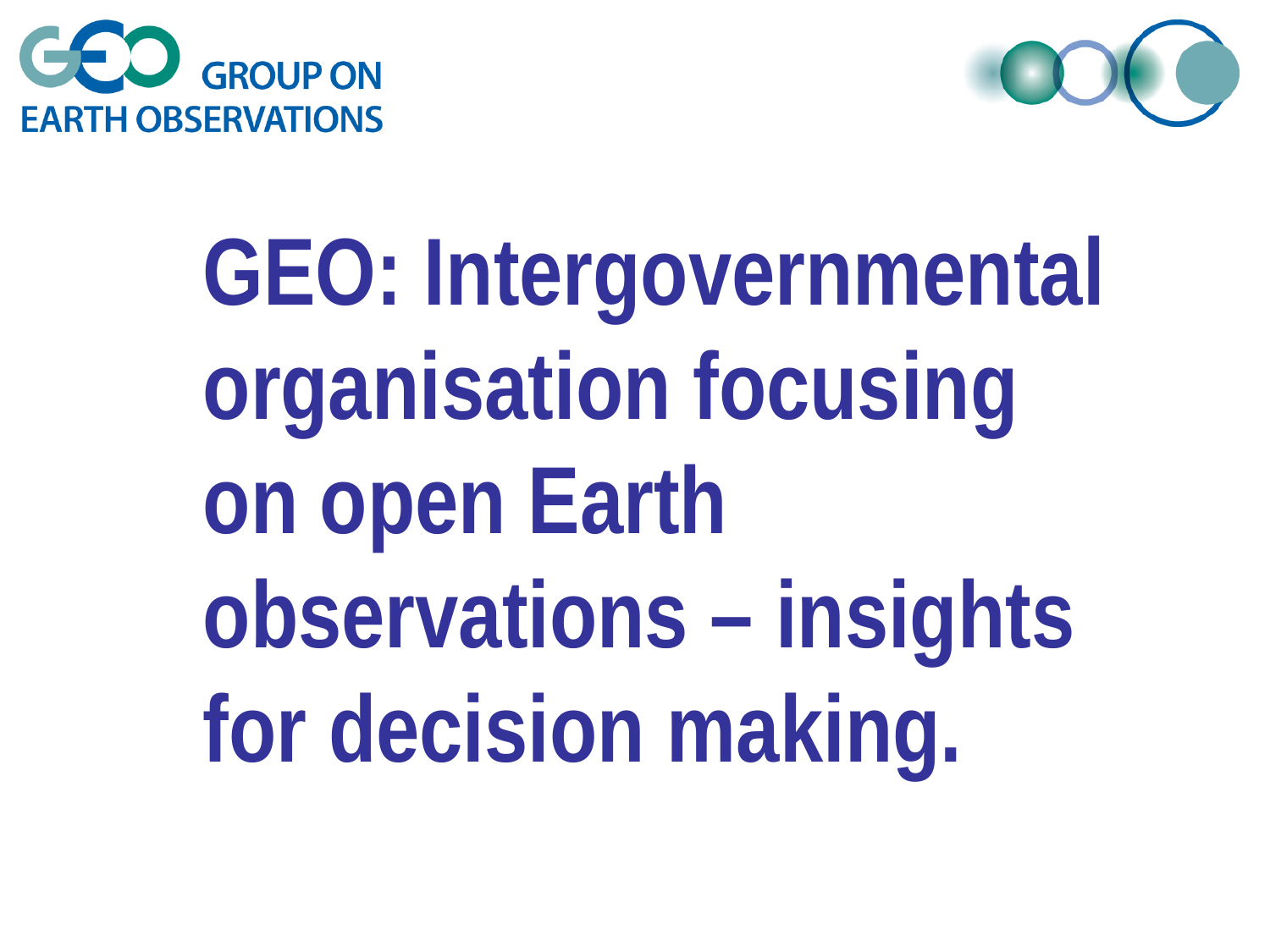

GEO: Intergovernmental organisation focusing on open Earth observations – insights for decision making.